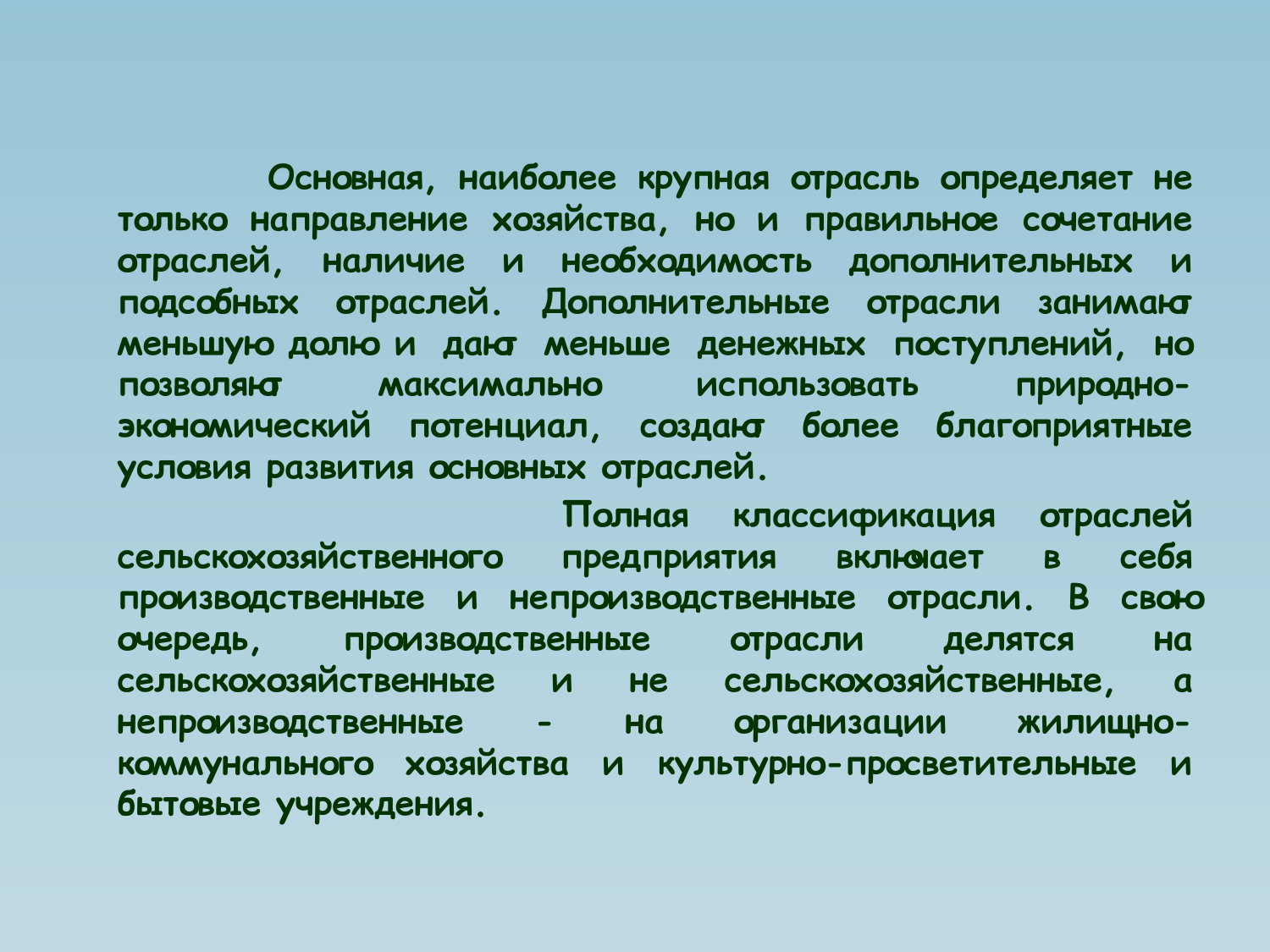

Основная, наиболее крупная отрасль определяет не только направление хозяйства, но и правильное сочетание отраслей, наличие и необходимость дополнительных и подсобных отраслей. Дополнительные отрасли занимают меньшую долю и дают меньше денежных поступлений, но позволяют максимально использовать природно-экономический потенциал, создают более благоприятные условия развития основных отраслей.
           Полная классификация отраслей сельскохозяйственного предприятия включает в себя производственные и непроизводственные отрасли. В свою очередь, производственные отрасли делятся на сельскохозяйственные и не сельскохозяйственные, а непроизводственные - на организации жилищно-коммунального хозяйства и культурно-просветительные и бытовые учреждения.